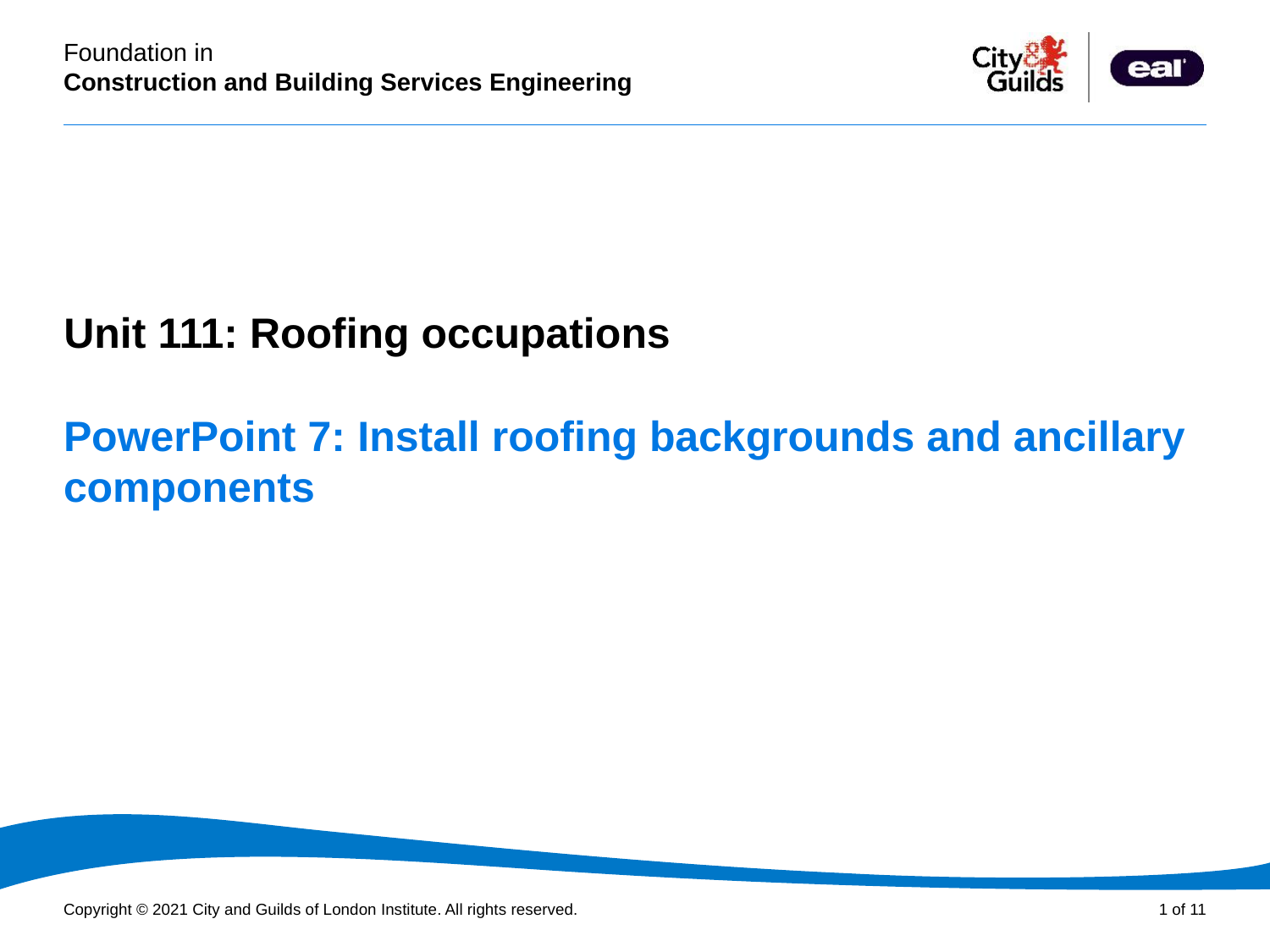

PowerPoint presentation 1.1
Unit 111: Roofing occupations
Unit 101: Introduction to the Built Environment
# PowerPoint 7: Install roofing backgrounds and ancillary components